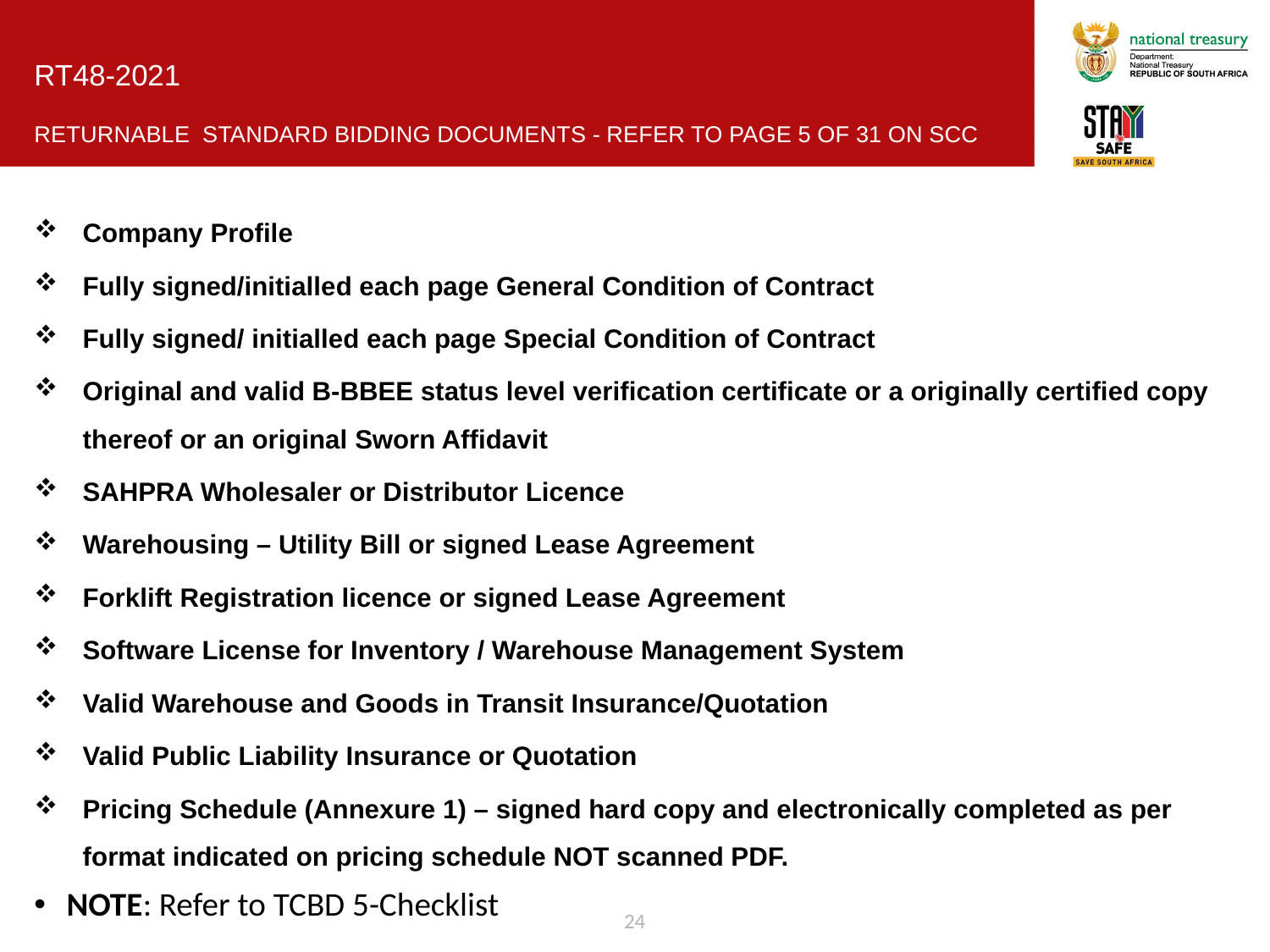

# RT48-2021 RETURNABLE  STANDARD BIDDING DOCUMENTS - REFER TO PAGE 5 OF 31 ON SCC
Company Profile
Fully signed/initialled each page General Condition of Contract
Fully signed/ initialled each page Special Condition of Contract
Original and valid B-BBEE status level verification certificate or a originally certified copy thereof or an original Sworn Affidavit
SAHPRA Wholesaler or Distributor Licence
Warehousing – Utility Bill or signed Lease Agreement
Forklift Registration licence or signed Lease Agreement
Software License for Inventory / Warehouse Management System
Valid Warehouse and Goods in Transit Insurance/Quotation
Valid Public Liability Insurance or Quotation
Pricing Schedule (Annexure 1) – signed hard copy and electronically completed as per format indicated on pricing schedule NOT scanned PDF.
NOTE: Refer to TCBD 5-Checklist
24